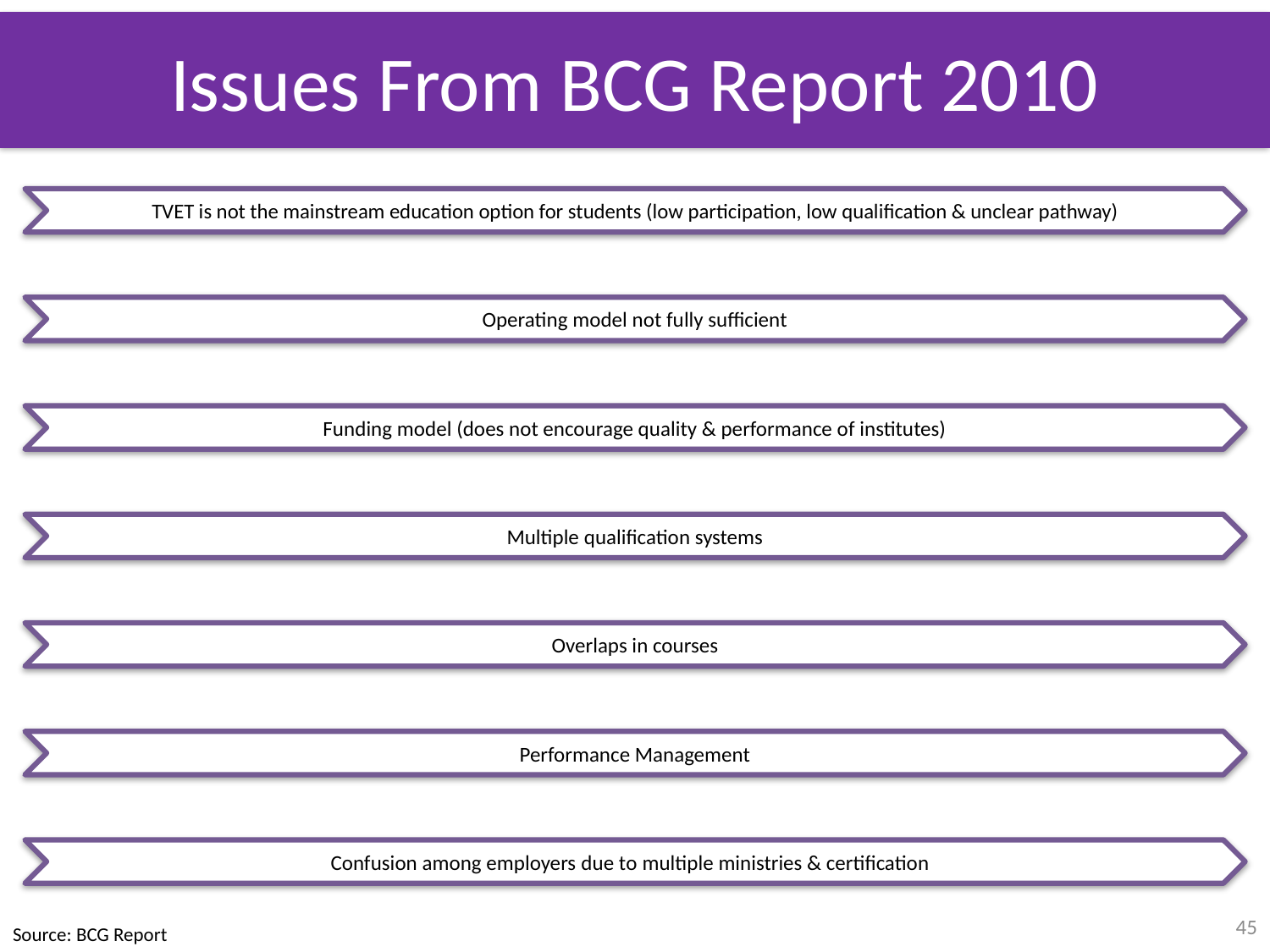

# Issues From BCG Report 2010
TVET is not the mainstream education option for students (low participation, low qualification & unclear pathway)
Operating model not fully sufficient
Funding model (does not encourage quality & performance of institutes)
Multiple qualification systems
Overlaps in courses
Performance Management
Confusion among employers due to multiple ministries & certification
45
Source: BCG Report